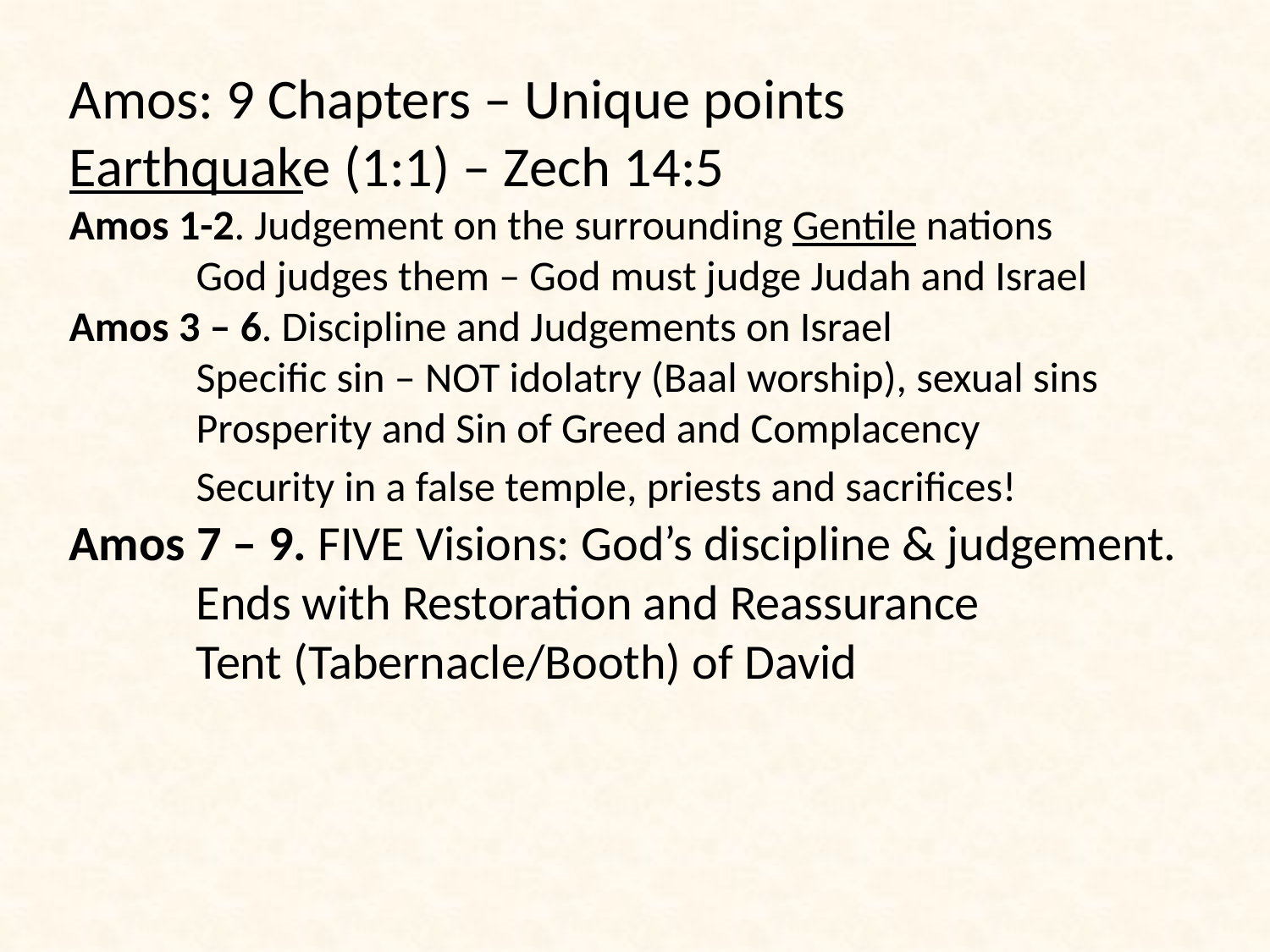

Amos: 9 Chapters – Unique points
Earthquake (1:1) – Zech 14:5
Amos 1-2. Judgement on the surrounding Gentile nations
	God judges them – God must judge Judah and Israel
Amos 3 – 6. Discipline and Judgements on Israel
	Specific sin – NOT idolatry (Baal worship), sexual sins
	Prosperity and Sin of Greed and Complacency
	Security in a false temple, priests and sacrifices!
Amos 7 – 9. FIVE Visions: God’s discipline & judgement.
	Ends with Restoration and Reassurance
	Tent (Tabernacle/Booth) of David

#